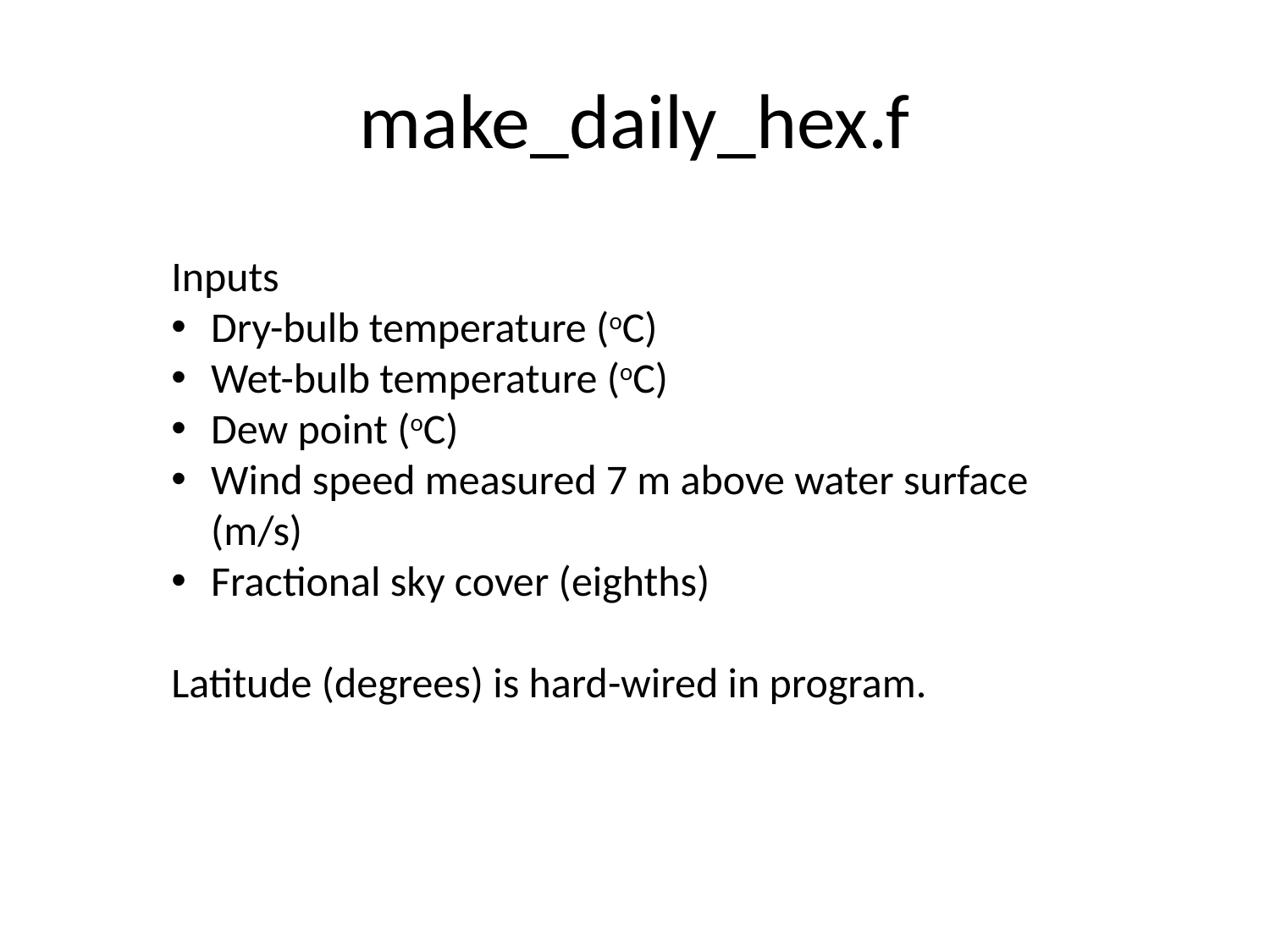

# make_daily_hex.f
Inputs
Dry-bulb temperature (oC)
Wet-bulb temperature (oC)
Dew point (oC)
Wind speed measured 7 m above water surface (m/s)
Fractional sky cover (eighths)

Latitude (degrees) is hard-wired in program.